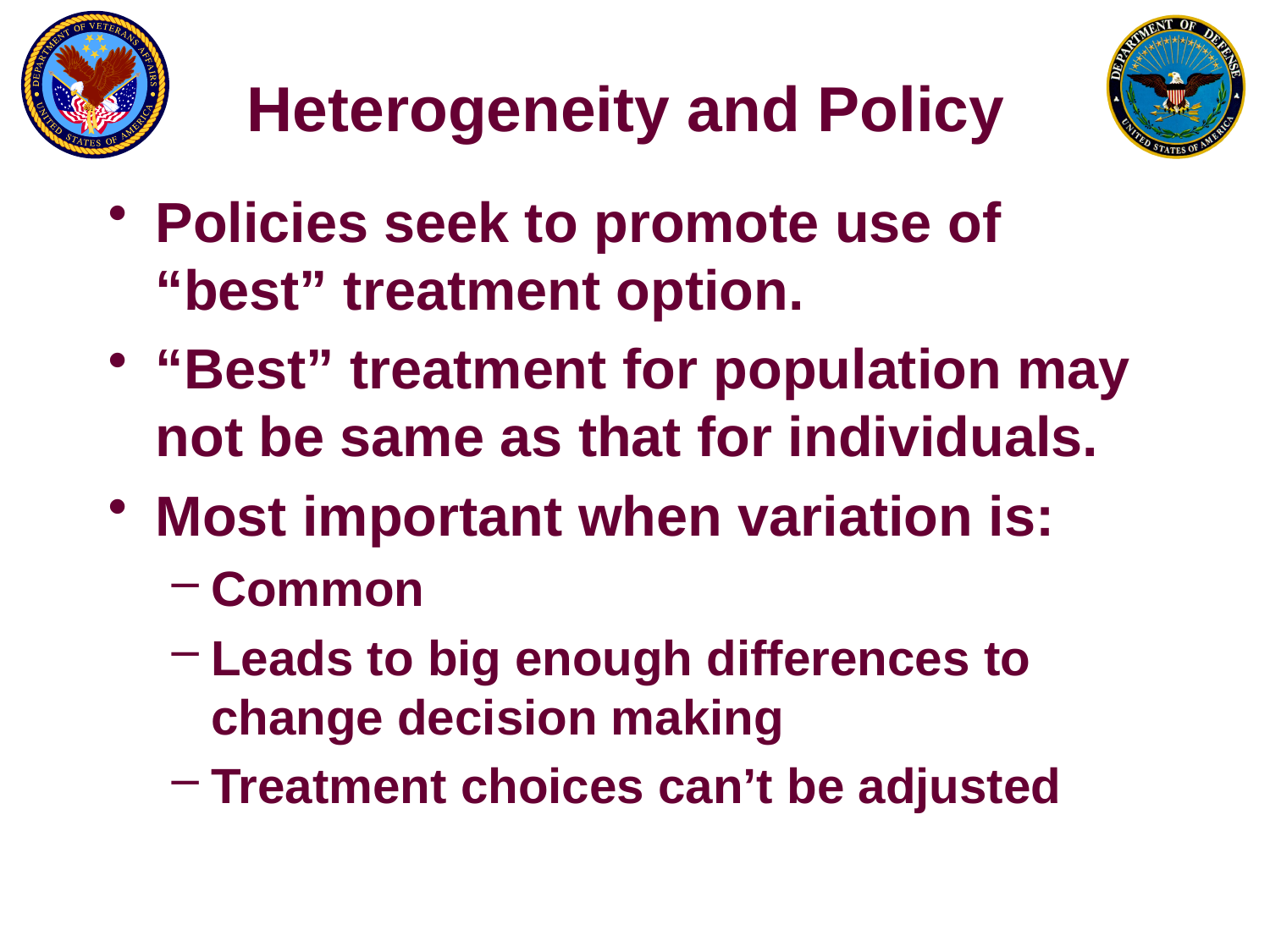

# Heterogeneity and Policy
Policies seek to promote use of “best” treatment option.
“Best” treatment for population may not be same as that for individuals.
Most important when variation is:
Common
Leads to big enough differences to change decision making
Treatment choices can’t be adjusted